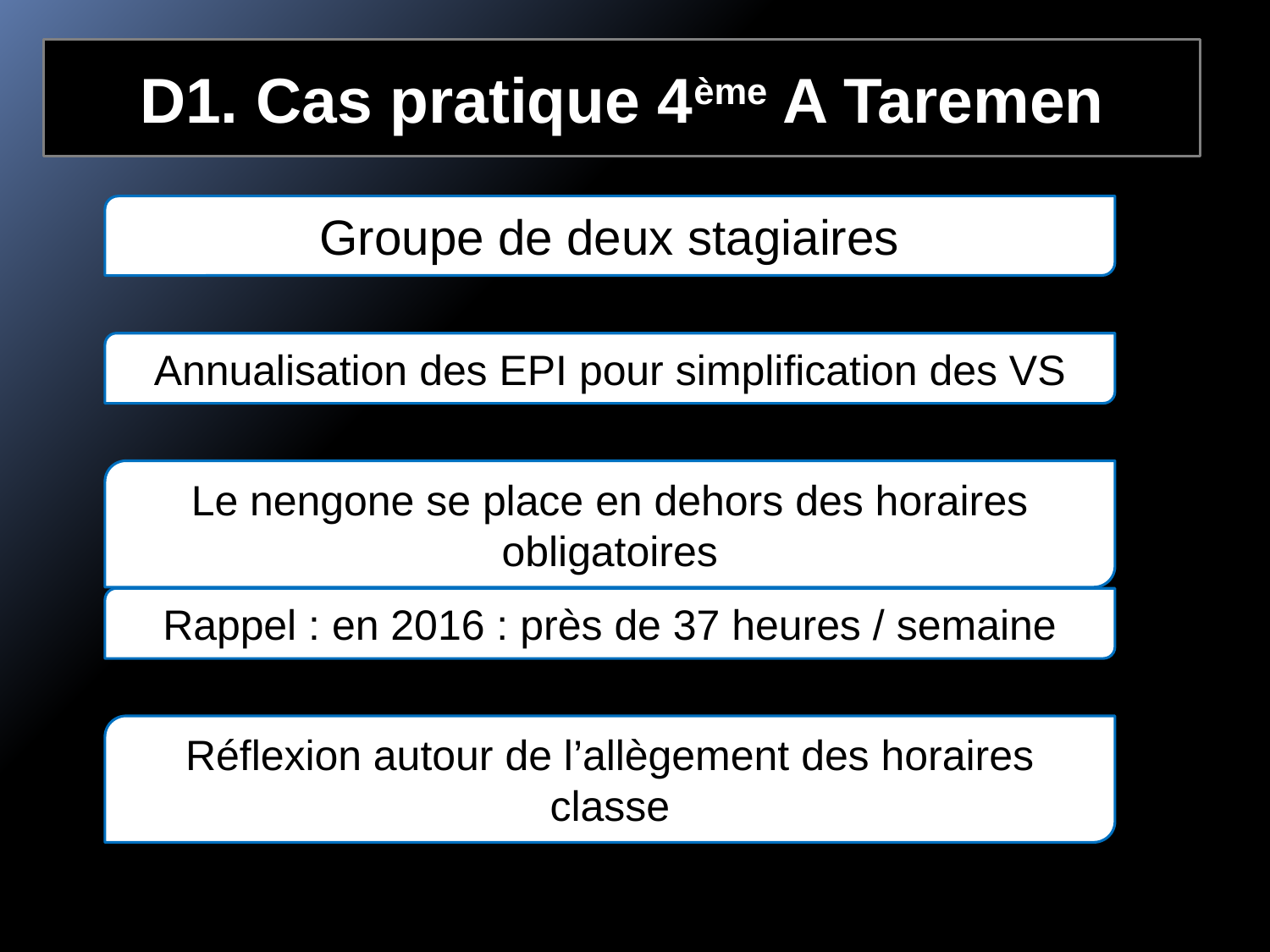

D1. Cas pratique 4ème A Taremen

Groupe de deux stagiaires
Annualisation des EPI pour simplification des VS
Le nengone se place en dehors des horaires obligatoires
Rappel : en 2016 : près de 37 heures / semaine
Réflexion autour de l’allègement des horaires classe